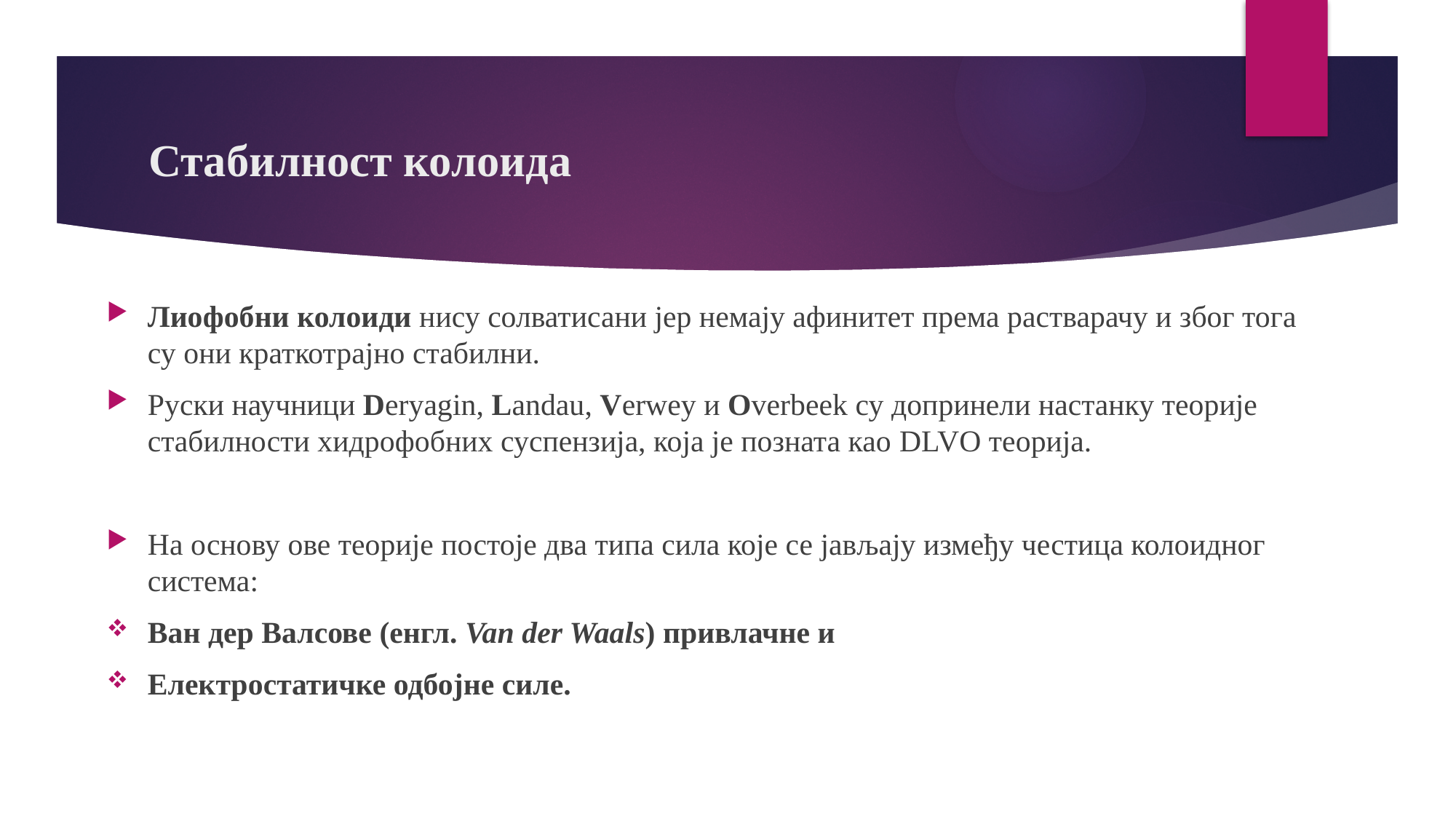

# Стабилност колоида
Лиофобни колоиди нису солватисани јер немају афинитет према растварачу и због тога су они краткотрајно стабилни.
Руски научници Deryagin, Landau, Verwey и Overbeek су допринели настанку теорије стабилности хидрофобних суспензија, која је позната као DLVO теорија.

На основу ове теорије постоје два типа сила које се јављају између честица колоидног система:
Ван дер Валсове (енгл. Van der Waals) привлачне и
Електростатичке одбојне силе.